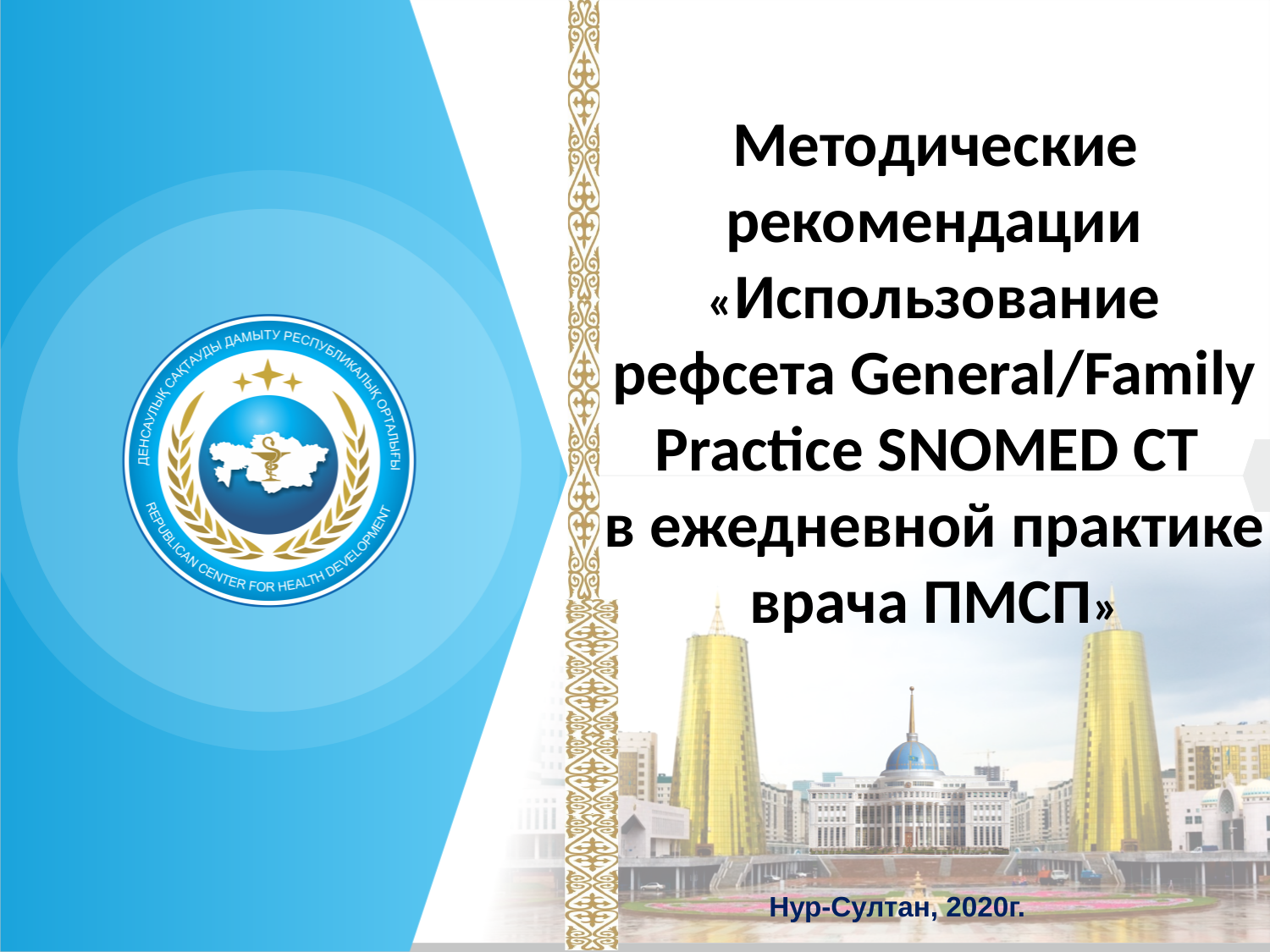

# Методические рекомендации «Использование рефсета General/Family Practice SNOMED CT в ежедневной практике врача ПМСП»

Нур-Султан, 2020г.